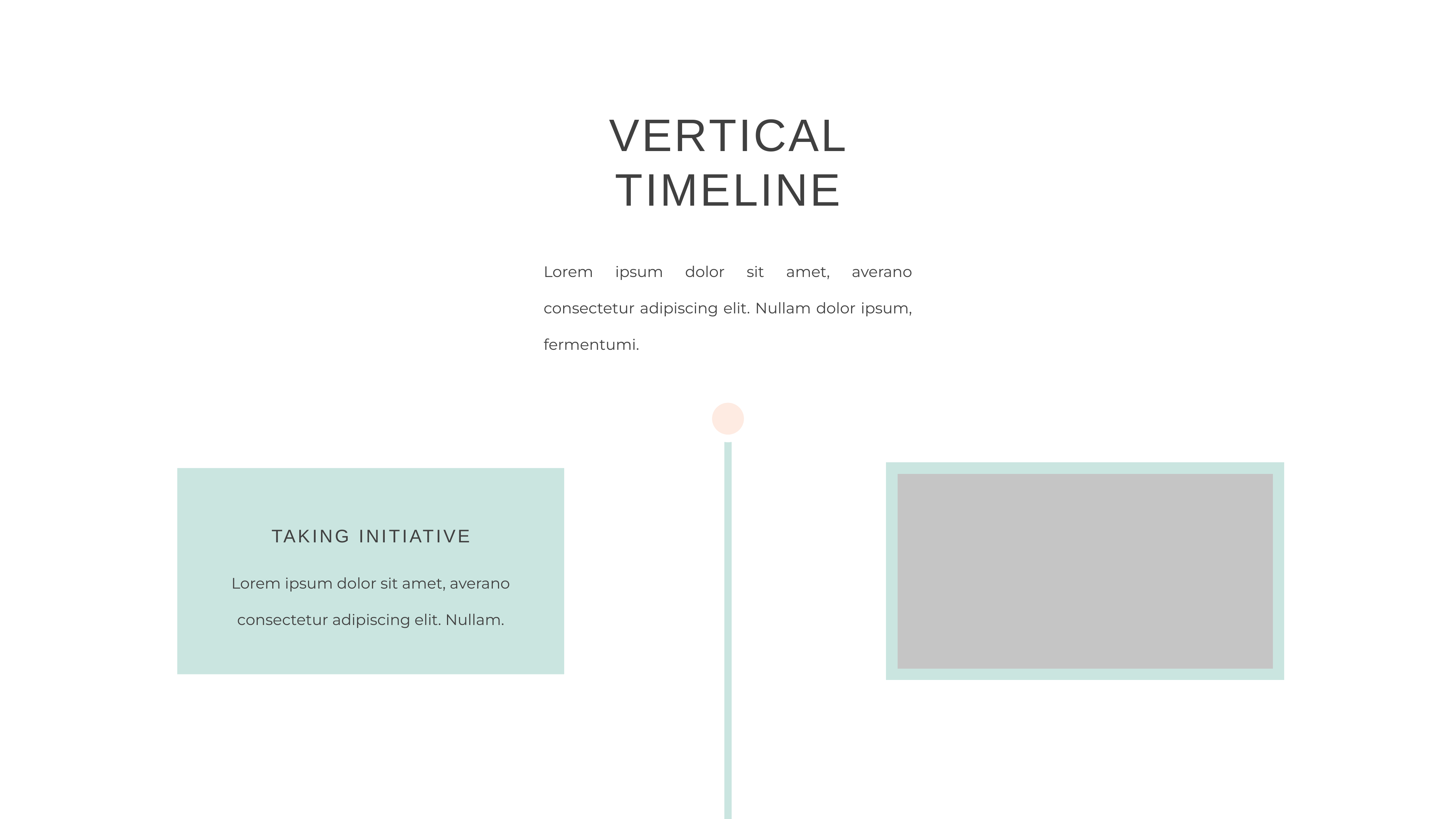

VERTICAL
TIMELINE
Lorem ipsum dolor sit amet, averano consectetur adipiscing elit. Nullam dolor ipsum, fermentumi.

TAKING INITIATIVE
Lorem ipsum dolor sit amet, averano consectetur adipiscing elit. Nullam.